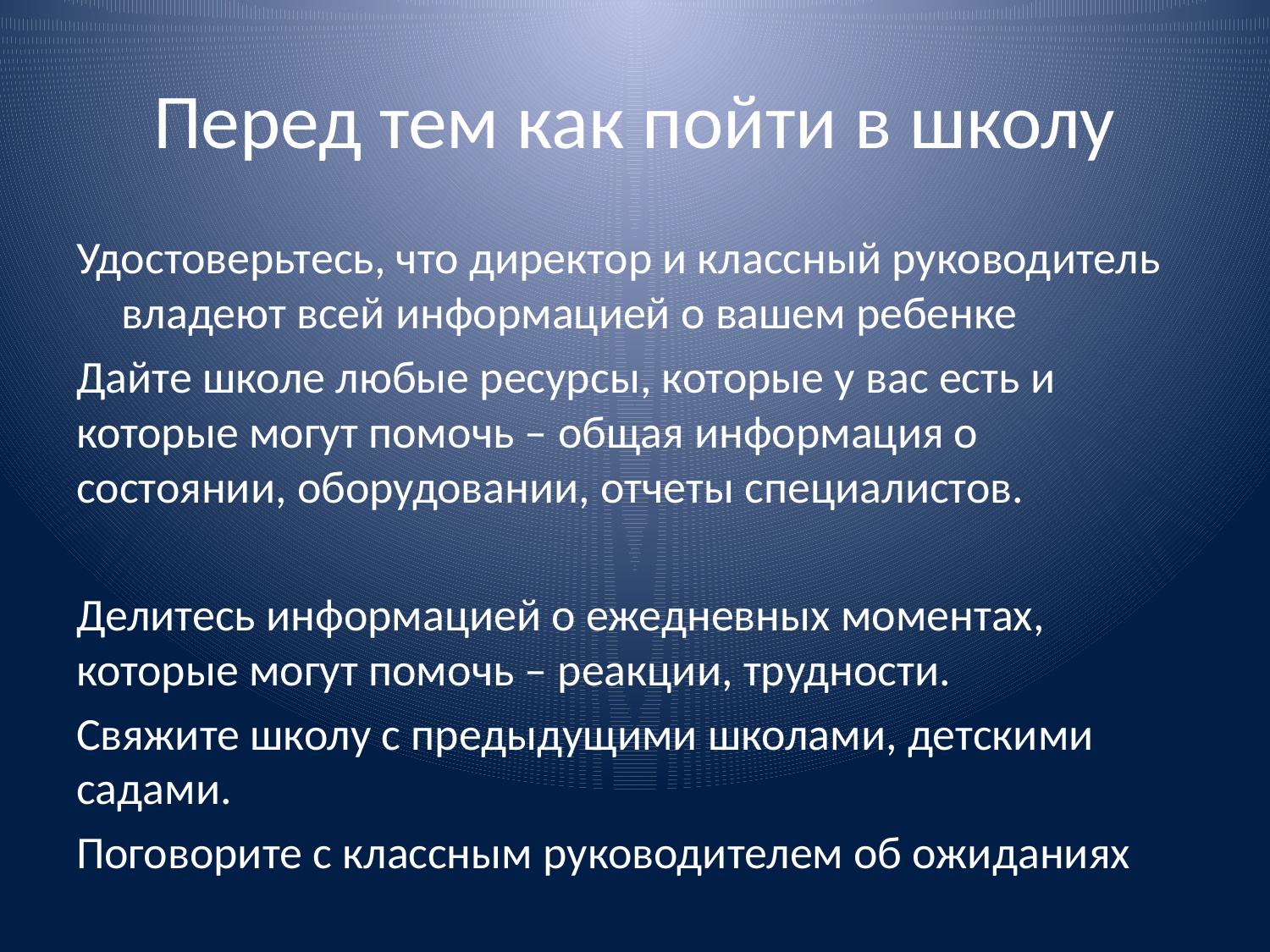

# Перед тем как пойти в школу
Удостоверьтесь, что директор и классный руководитель владеют всей информацией о вашем ребенке
Дайте школе любые ресурсы, которые у вас есть и которые могут помочь – общая информация о состоянии, оборудовании, отчеты специалистов.

Делитесь информацией о ежедневных моментах, которые могут помочь – реакции, трудности.
Свяжите школу с предыдущими школами, детскими садами.
Поговорите с классным руководителем об ожиданиях